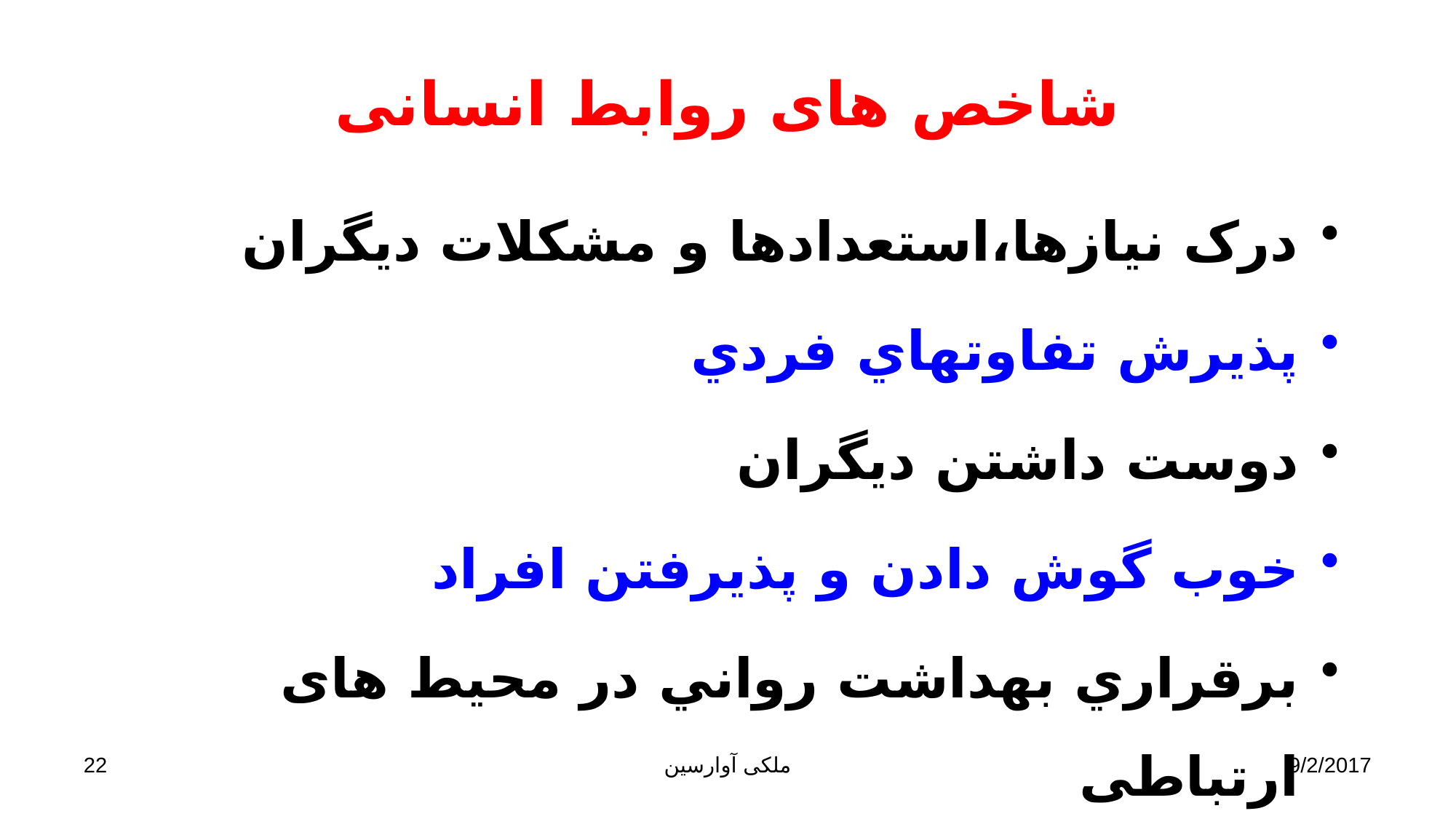

# شاخص ھای روابط انسانی
درک نيازھا،استعدادھا و مشکلات ديگران
پذيرش تفاوتھاي فردي
دوست داشتن ديگران
خوب گوش دادن و پذيرفتن افراد
برقراري بھداشت رواني در محيط های ارتباطی
22
ملکی آوارسین
9/2/2017